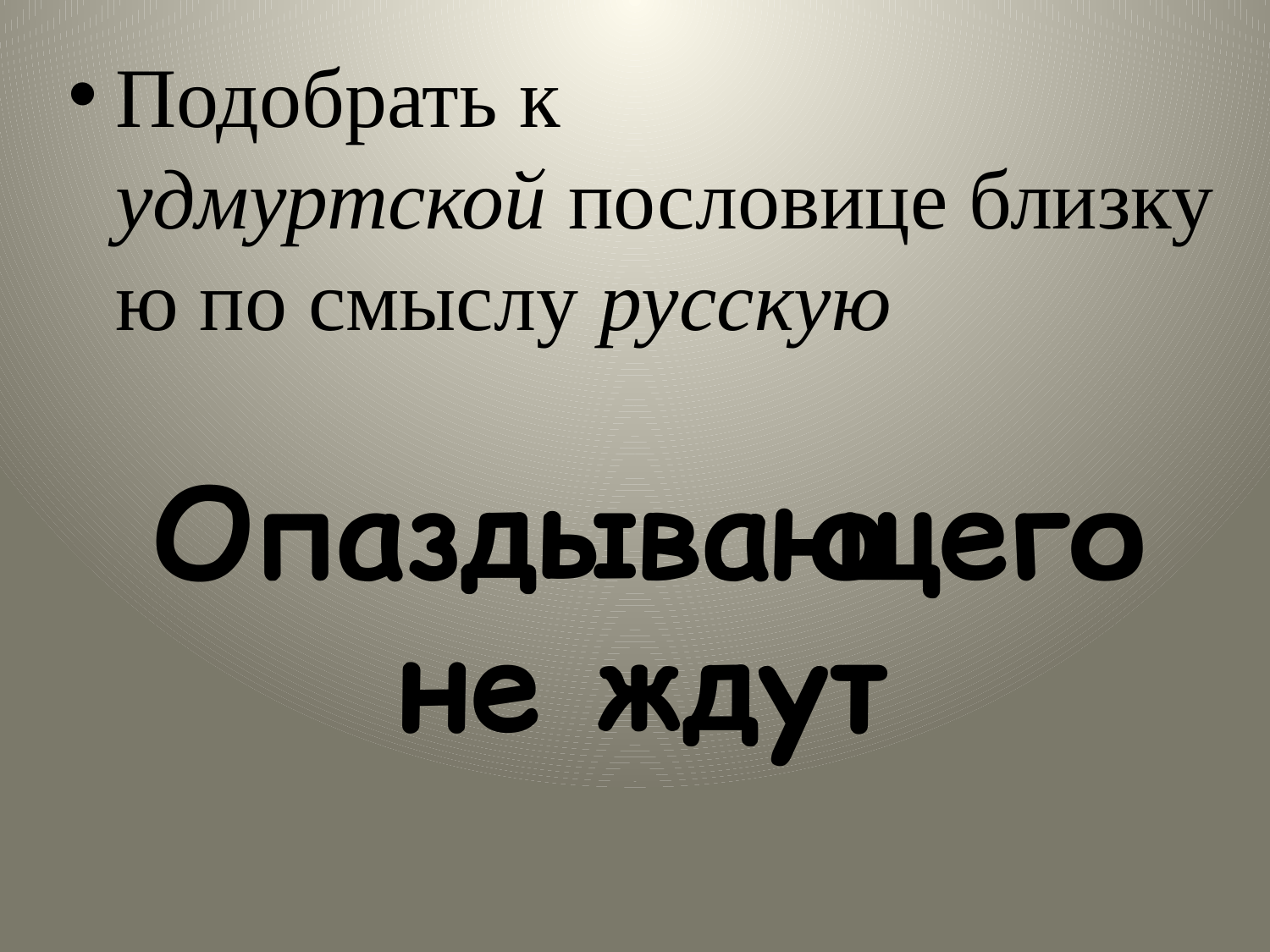

Подобрать к удмуртской пословице близкую по смыслу русскую

Опаздывающего не ждут